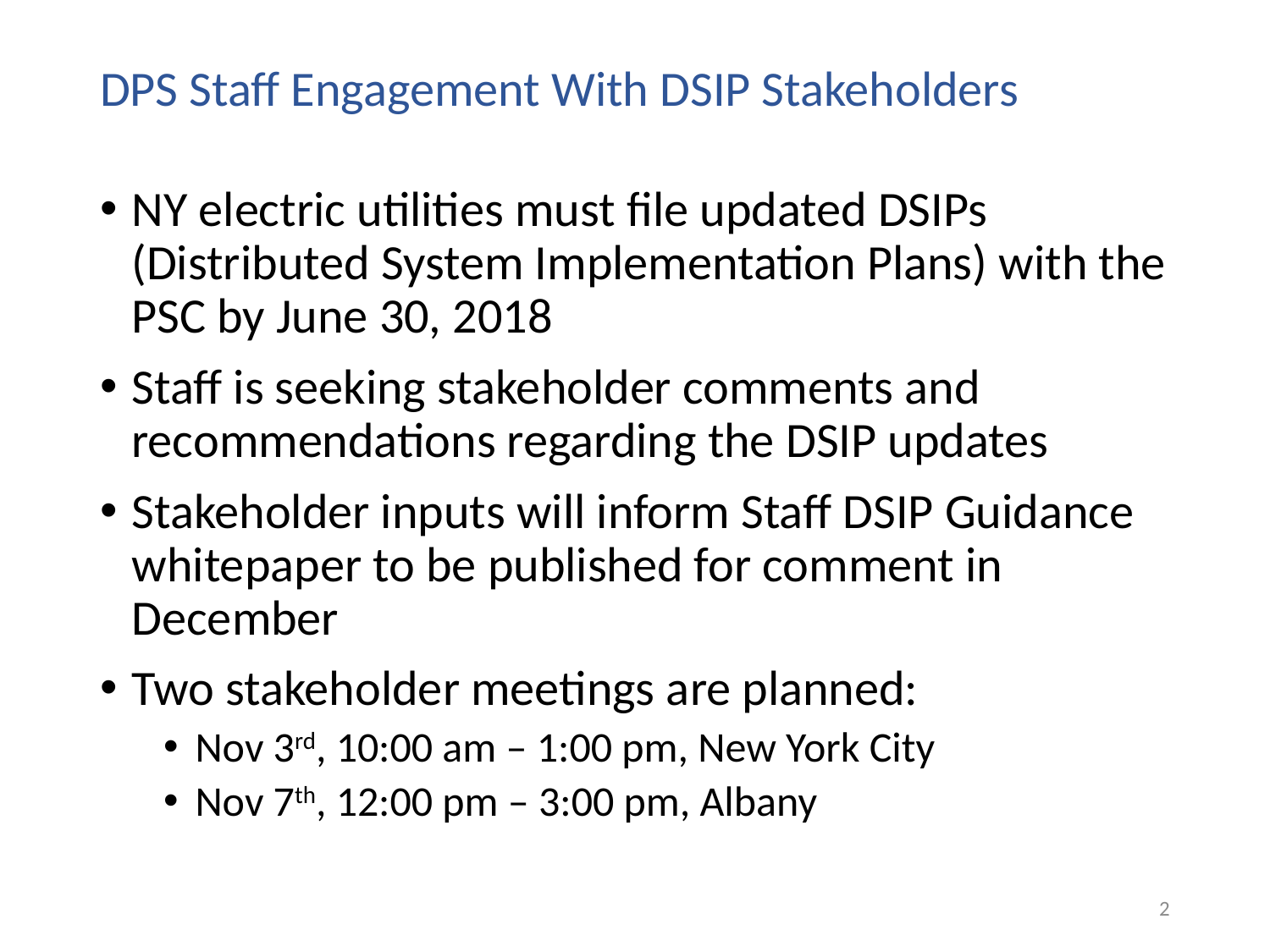

# DPS Staff Engagement With DSIP Stakeholders
NY electric utilities must file updated DSIPs (Distributed System Implementation Plans) with the PSC by June 30, 2018
Staff is seeking stakeholder comments and recommendations regarding the DSIP updates
Stakeholder inputs will inform Staff DSIP Guidance whitepaper to be published for comment in December
Two stakeholder meetings are planned:
Nov 3rd, 10:00 am – 1:00 pm, New York City
Nov 7th, 12:00 pm – 3:00 pm, Albany
2